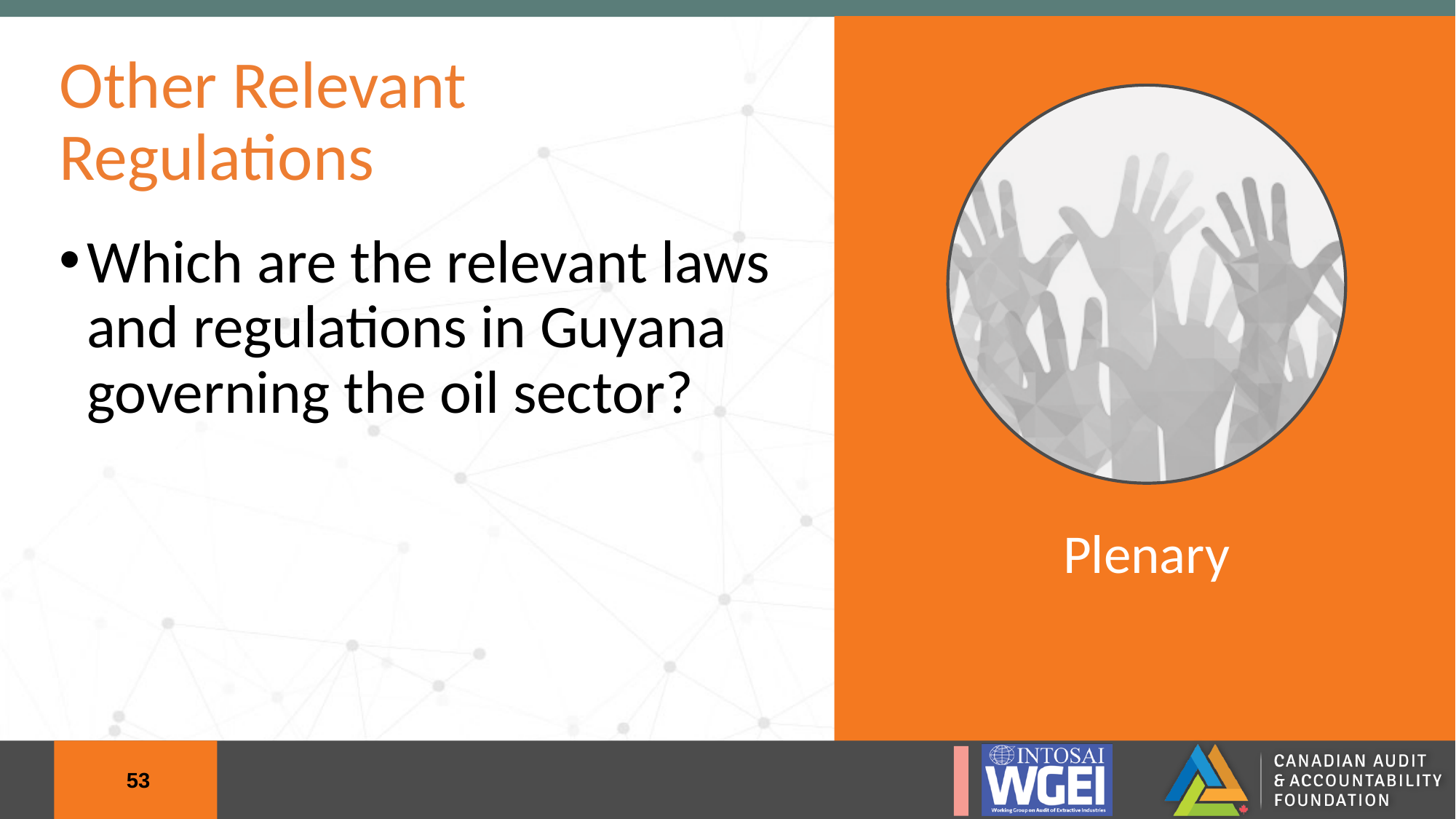

# Other Relevant Regulations
Which are the relevant laws and regulations in Guyana governing the oil sector?